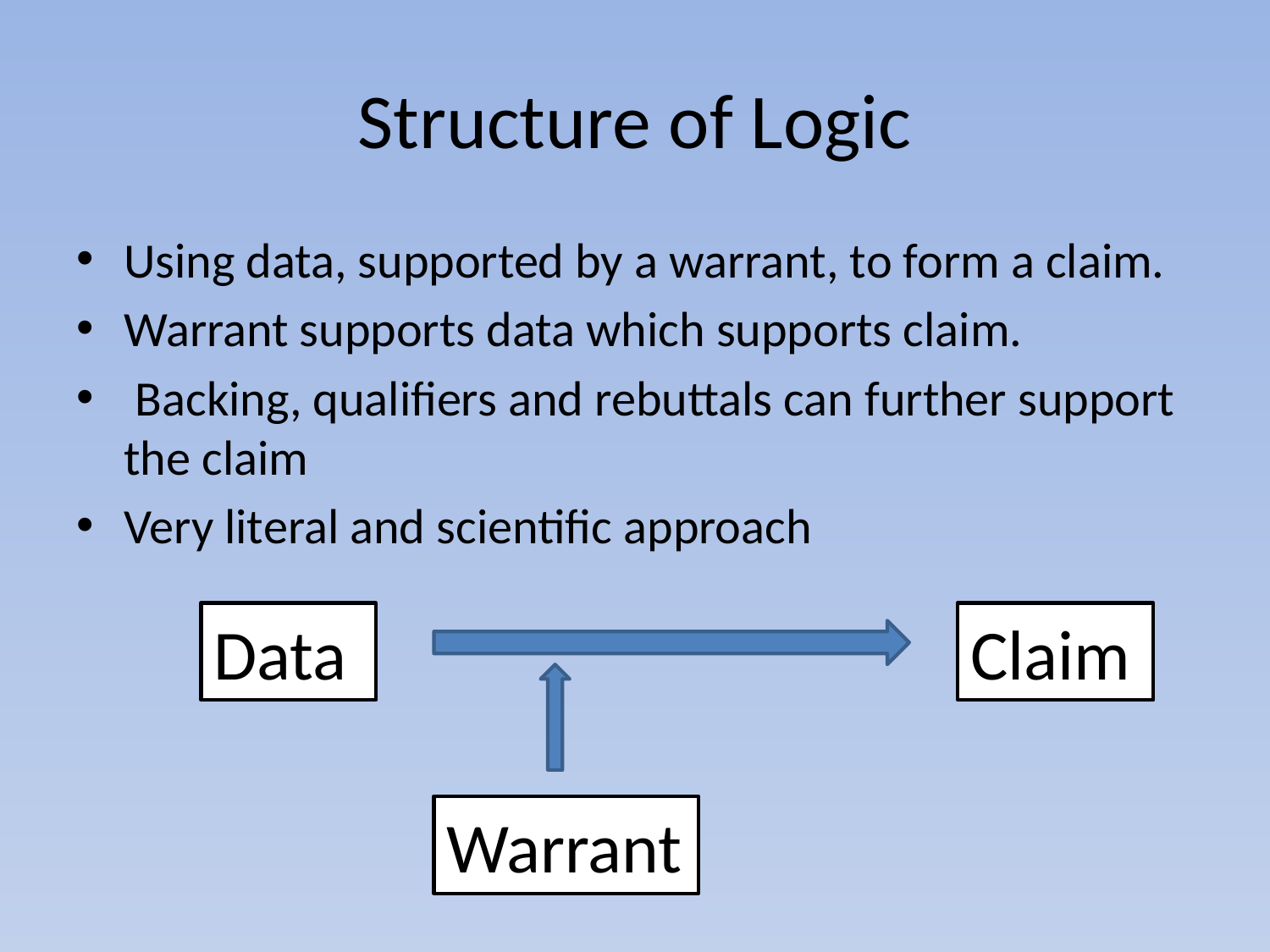

# Structure of Logic
Using data, supported by a warrant, to form a claim.
Warrant supports data which supports claim.
 Backing, qualifiers and rebuttals can further support the claim
Very literal and scientific approach
Data
Claim

Warrant